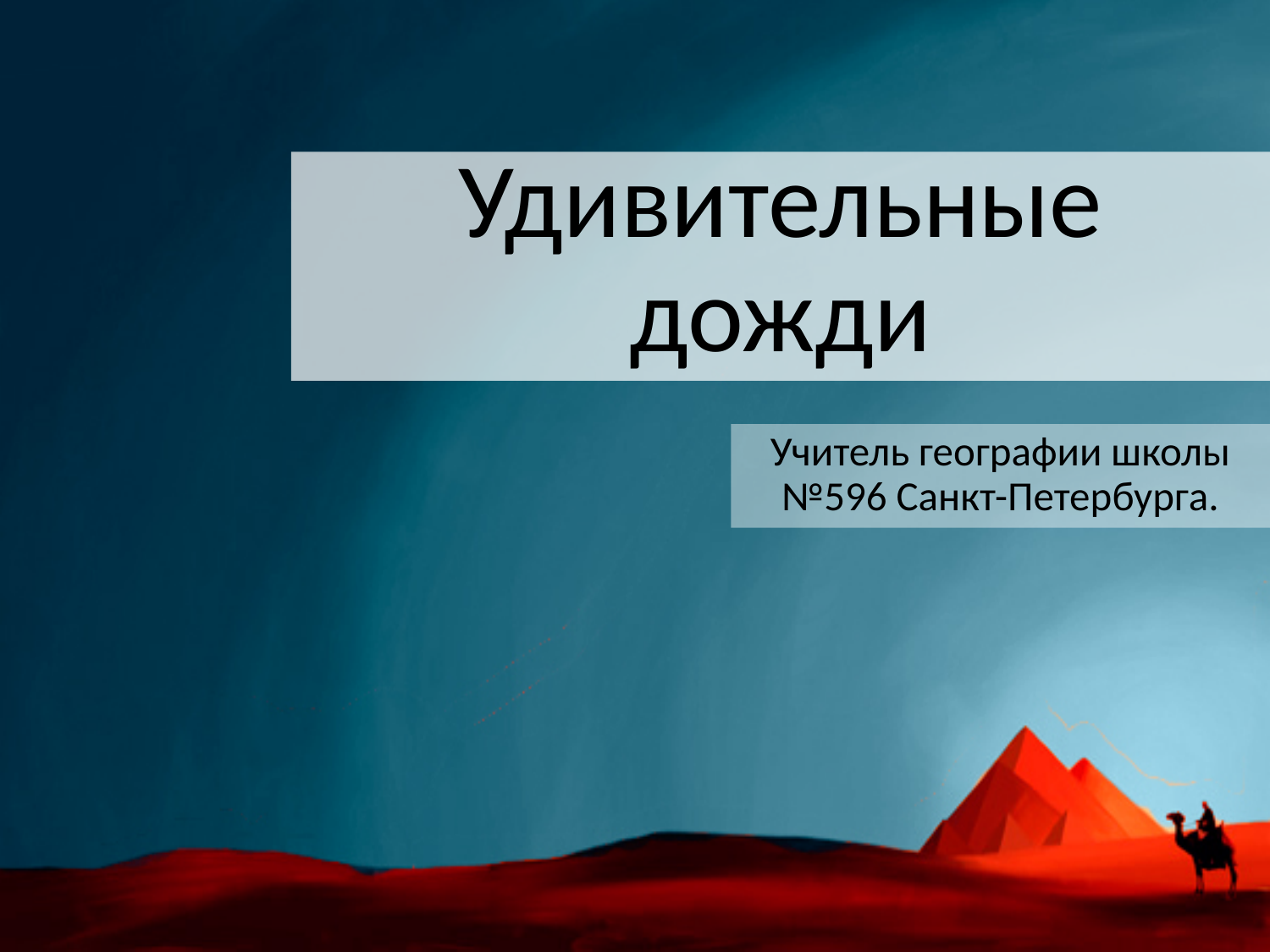

# Удивительные дожди
Учитель географии школы №596 Санкт-Петербурга.